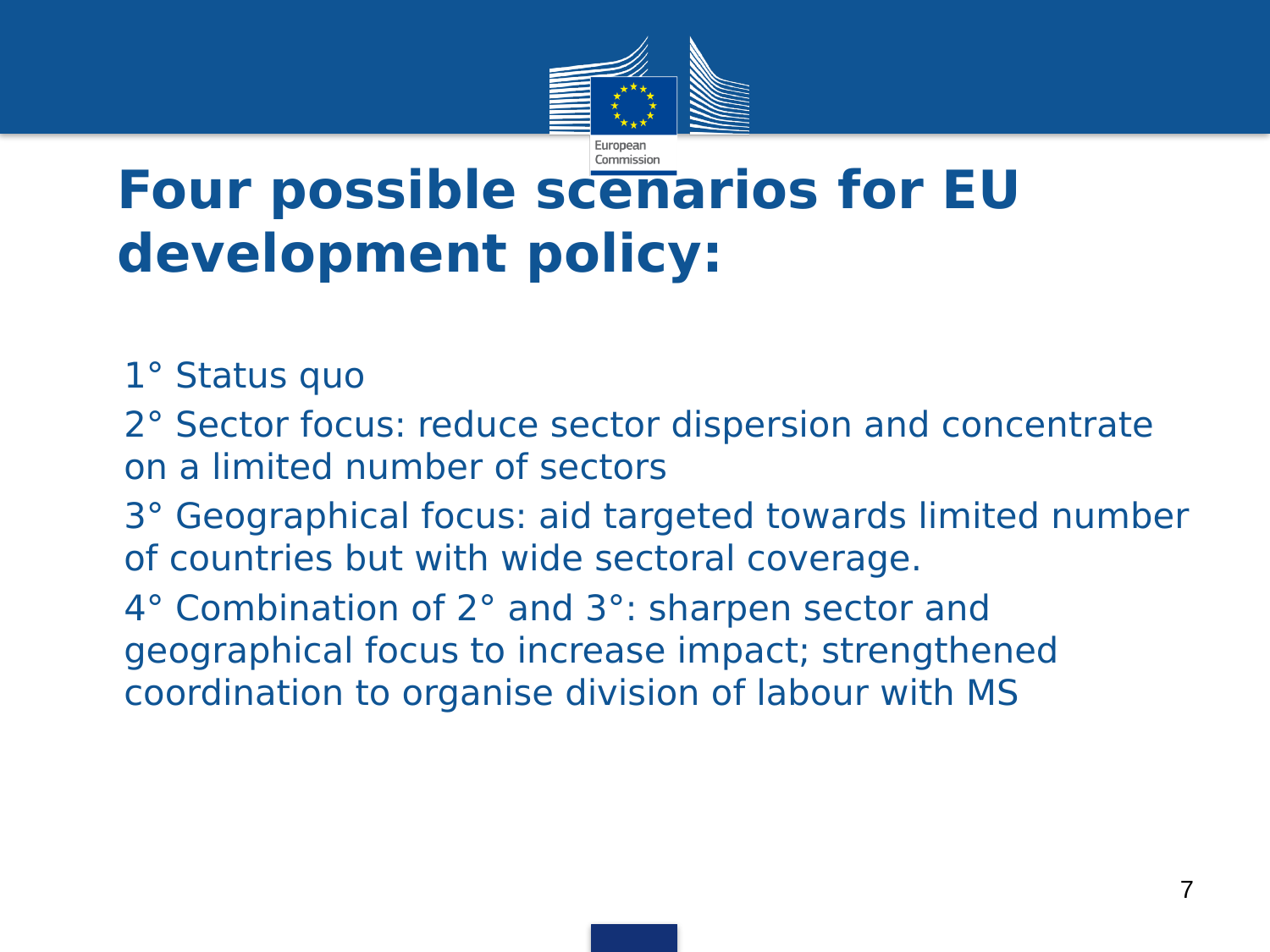

# Four possible scenarios for EU development policy:
1° Status quo
2° Sector focus: reduce sector dispersion and concentrate on a limited number of sectors
3° Geographical focus: aid targeted towards limited number of countries but with wide sectoral coverage.
4° Combination of 2° and 3°: sharpen sector and geographical focus to increase impact; strengthened coordination to organise division of labour with MS

7